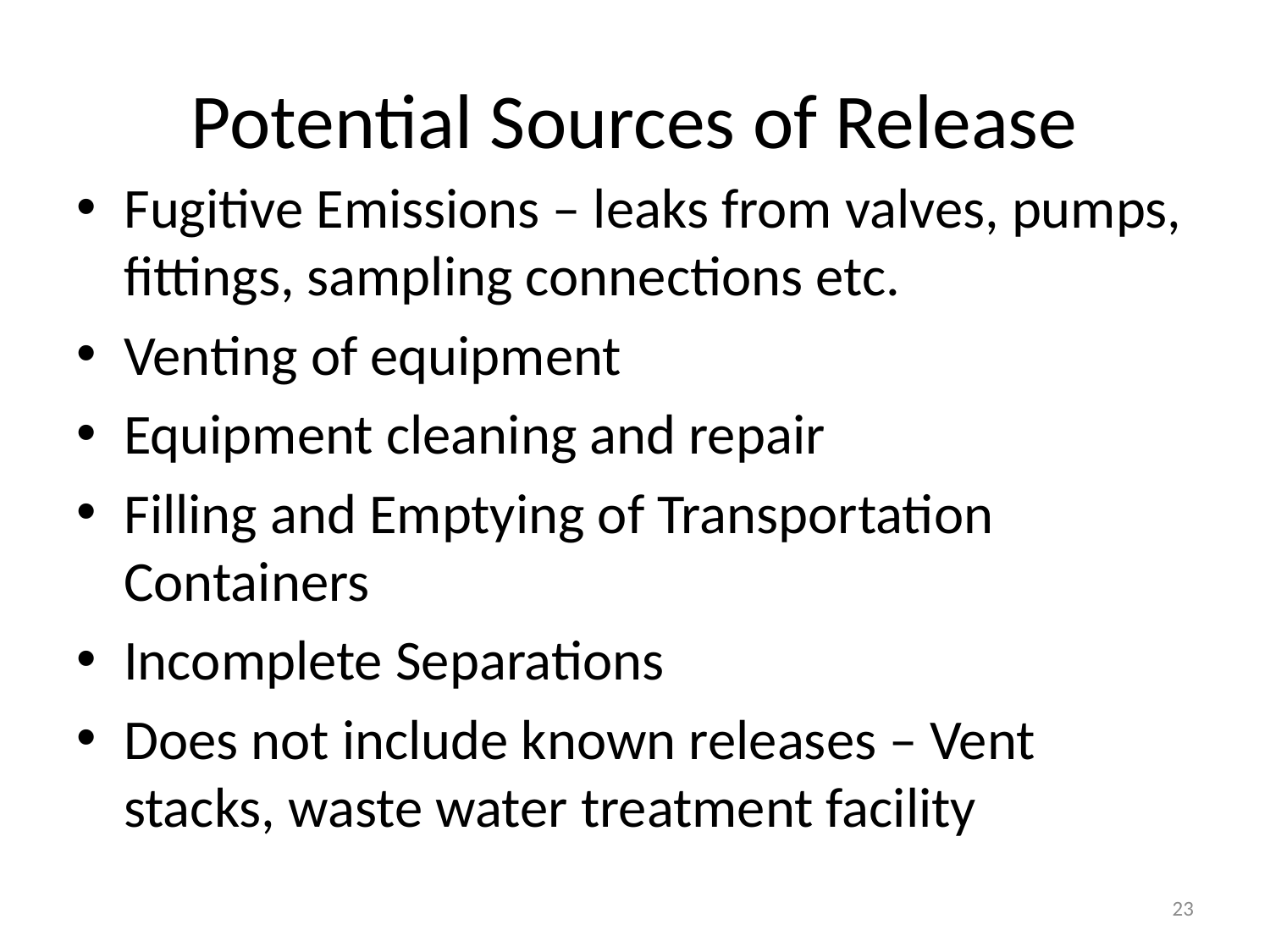

# Potential Sources of Release
Fugitive Emissions – leaks from valves, pumps, fittings, sampling connections etc.
Venting of equipment
Equipment cleaning and repair
Filling and Emptying of Transportation Containers
Incomplete Separations
Does not include known releases – Vent stacks, waste water treatment facility
23